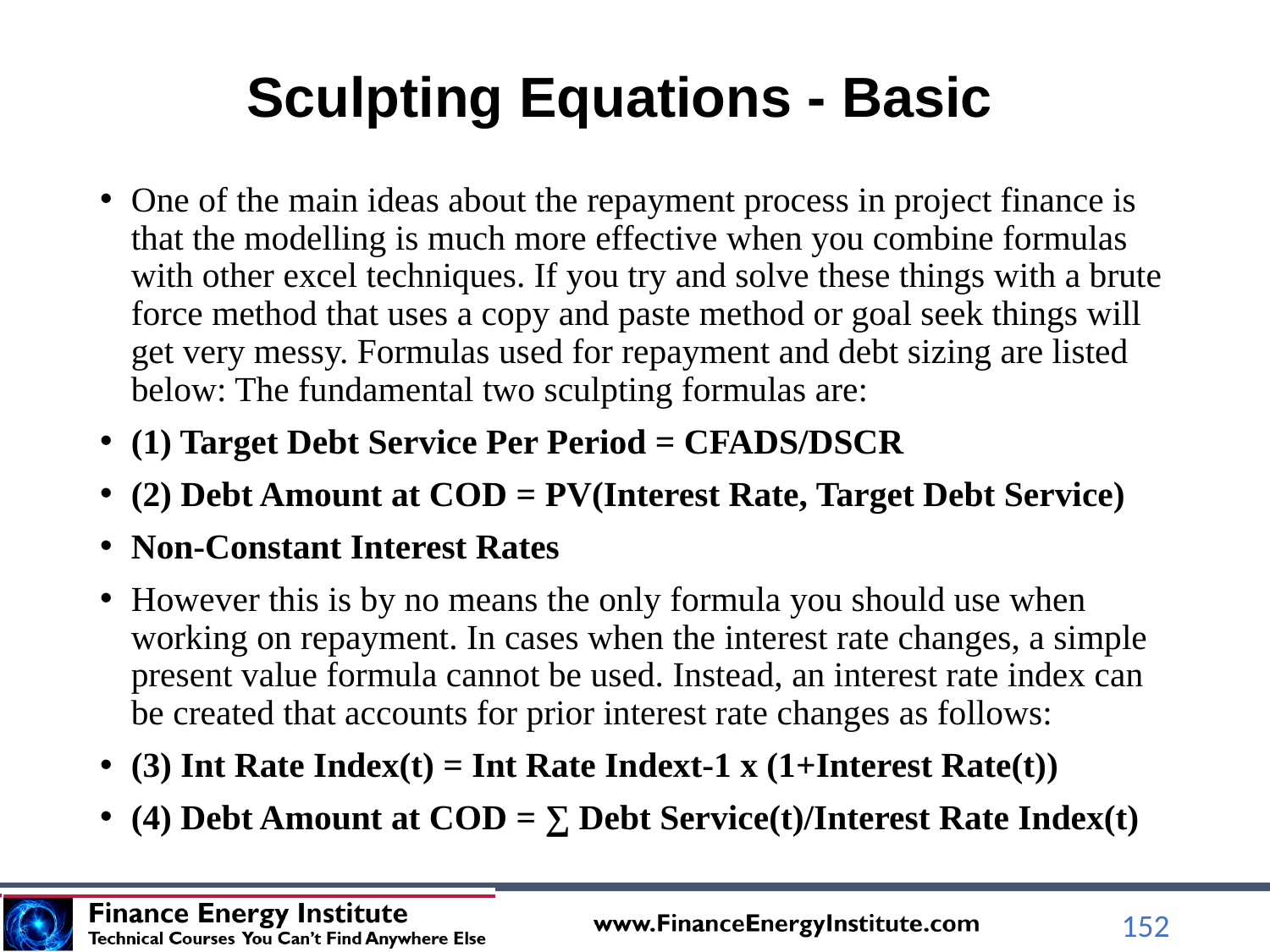

# Sculpting Equations - Basic
One of the main ideas about the repayment process in project finance is that the modelling is much more effective when you combine formulas with other excel techniques. If you try and solve these things with a brute force method that uses a copy and paste method or goal seek things will get very messy. Formulas used for repayment and debt sizing are listed below: The fundamental two sculpting formulas are:
(1) Target Debt Service Per Period = CFADS/DSCR
(2) Debt Amount at COD = PV(Interest Rate, Target Debt Service)
Non-Constant Interest Rates
However this is by no means the only formula you should use when working on repayment. In cases when the interest rate changes, a simple present value formula cannot be used. Instead, an interest rate index can be created that accounts for prior interest rate changes as follows:
(3) Int Rate Index(t) = Int Rate Indext-1 x (1+Interest Rate(t))
(4) Debt Amount at COD = ∑ Debt Service(t)/Interest Rate Index(t)
152